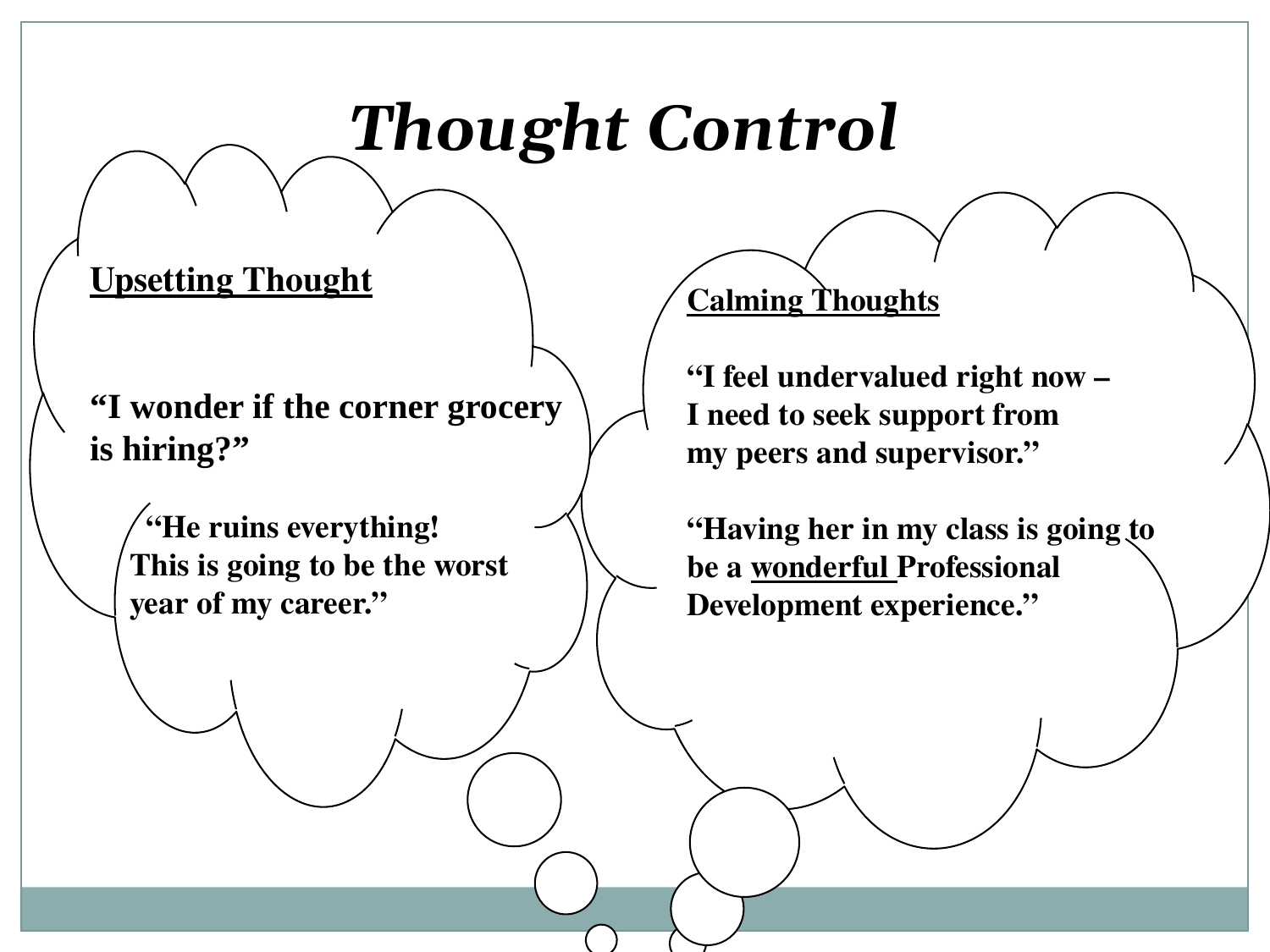

Thought Control

Upsetting Thought

“I wonder if the corner grocery
is hiring?”

       “He ruins everything!
     This is going to be the worst
     year of my career.”

Calming Thoughts

“I feel undervalued right now –
I need to seek support from
my peers and supervisor.”

“Having her in my class is going to
be a wonderful Professional
Development experience.”